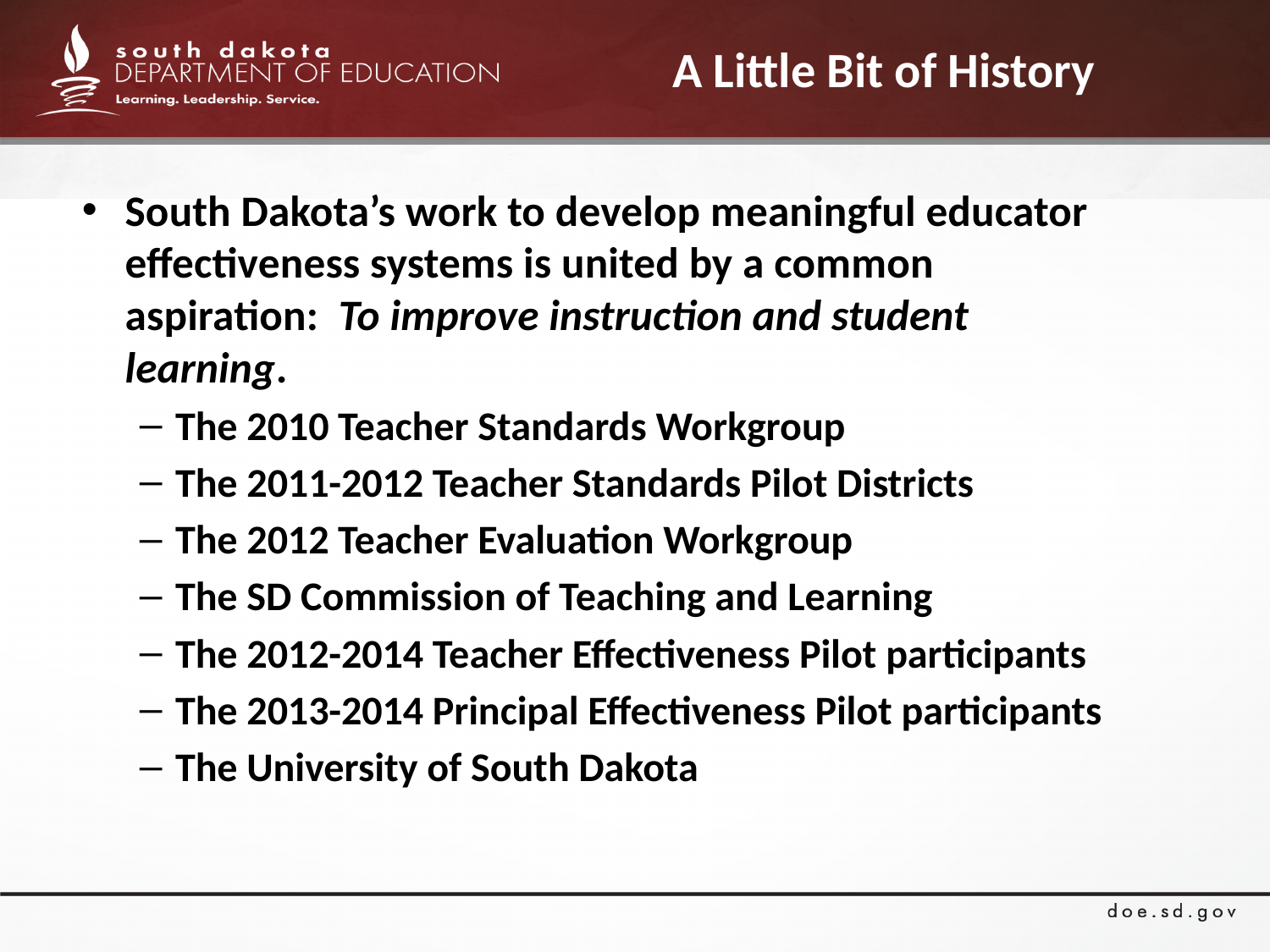

# A Little Bit of History
South Dakota’s work to develop meaningful educator effectiveness systems is united by a common aspiration:  To improve instruction and student learning.
The 2010 Teacher Standards Workgroup
The 2011-2012 Teacher Standards Pilot Districts
The 2012 Teacher Evaluation Workgroup
The SD Commission of Teaching and Learning
The 2012-2014 Teacher Effectiveness Pilot participants
The 2013-2014 Principal Effectiveness Pilot participants
The University of South Dakota